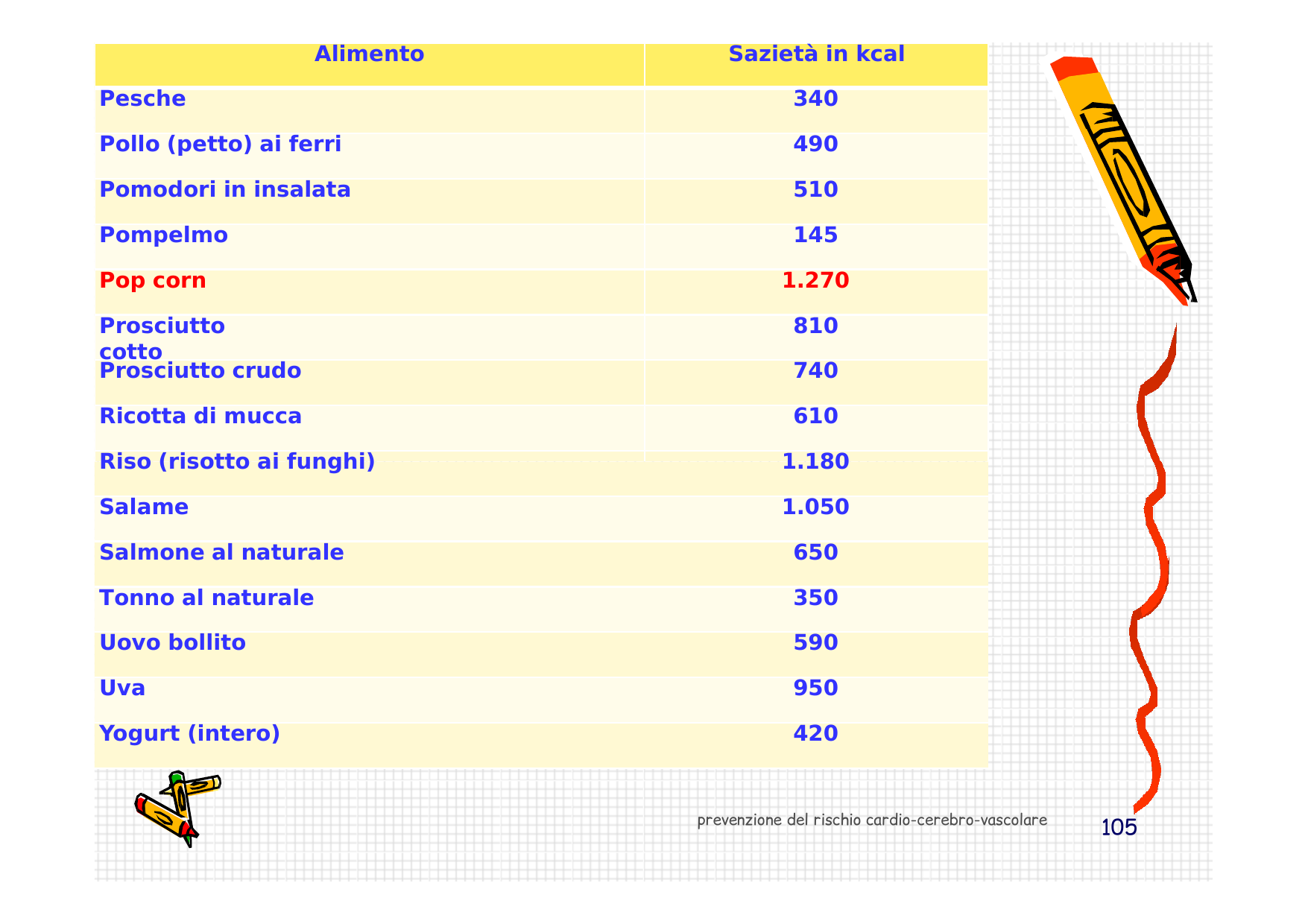

Alimento
Sazietà in kcal

Pesche
340

Provincia Milano 1

Pollo (petto) ai ferri
490

Pomodori in insalata
510

Pompelmo
145

Pop corn
1.270

Prosciutto cotto
810

Prosciutto crudo
740

Ricotta di mucca
610

Riso (risotto ai funghi)
1.180

Salame
1.050

Salmone al naturale
650

Tonno al naturale
350

Uovo bollito
590

Uva
950

Yogurt (intero)
420

prevenzione del rischio cardio-cerebro-vascolare

105